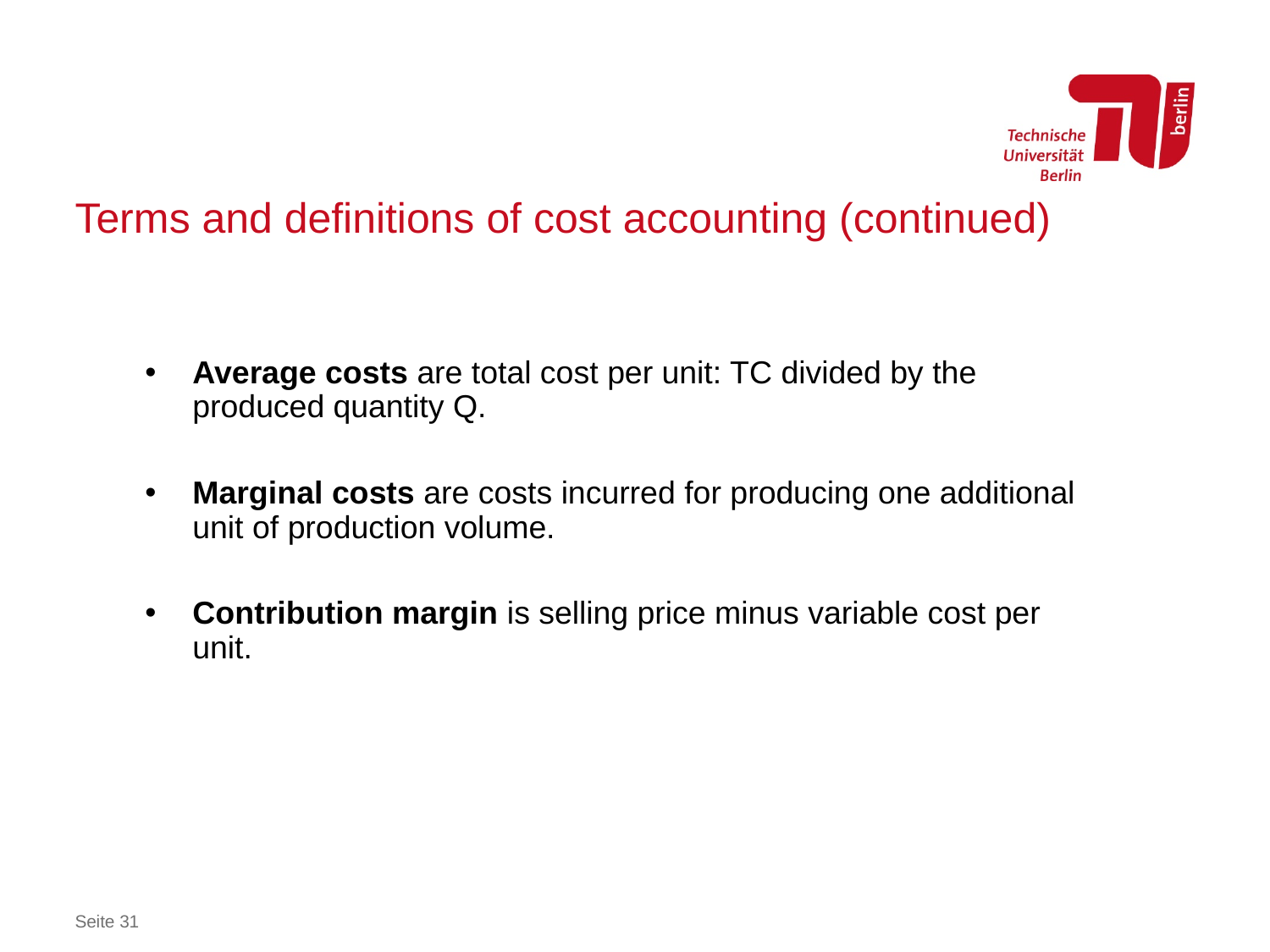

# Terms and definitions of cost accounting (continued)
Average costs are total cost per unit: TC divided by the produced quantity Q.

Marginal costs are costs incurred for producing one additional unit of production volume.

Contribution margin is selling price minus variable cost per unit.

Seite 31